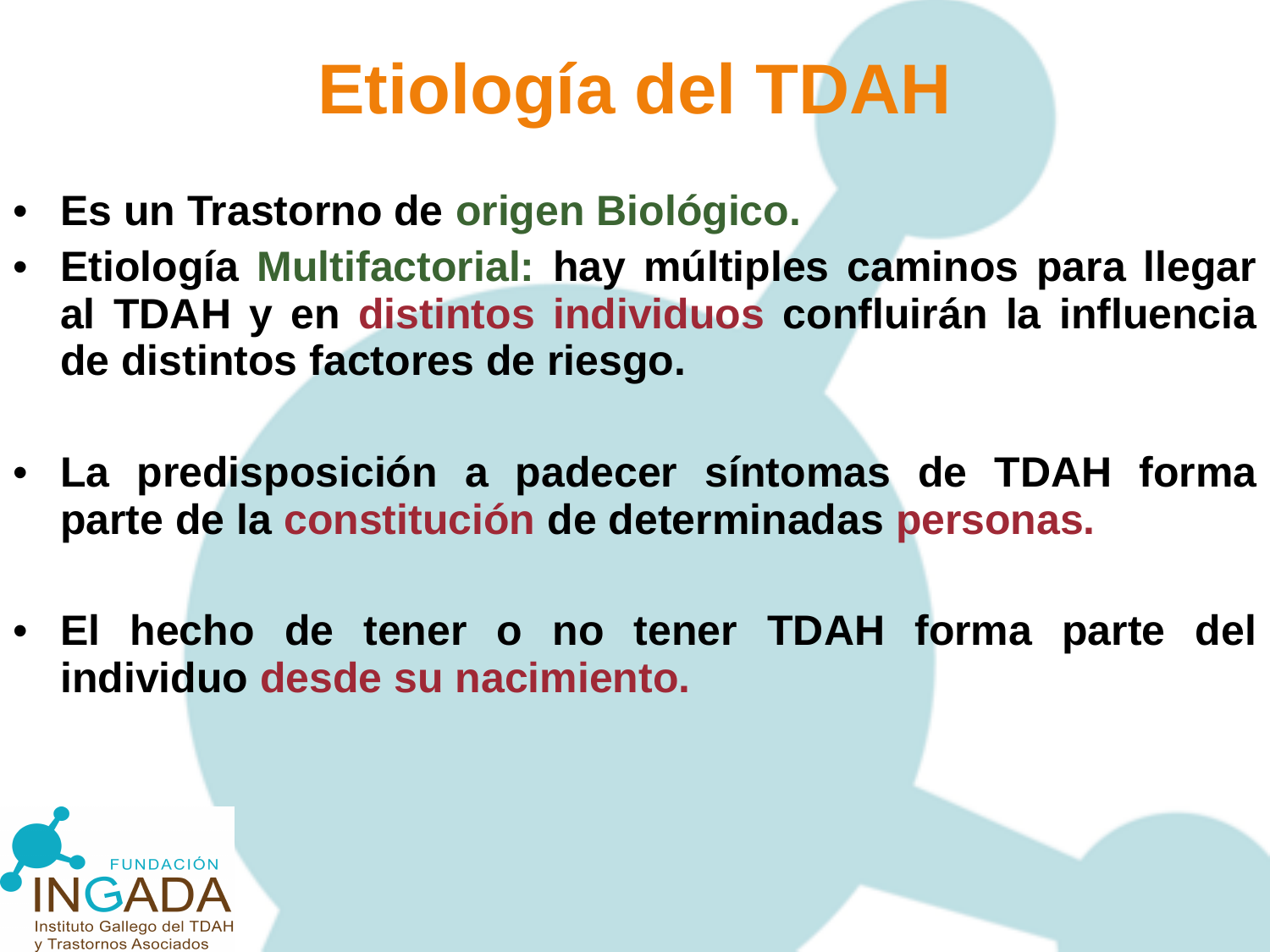

# Etiología del TDAH
Es un Trastorno de origen Biológico.
Etiología Multifactorial: hay múltiples caminos para llegar al TDAH y en distintos individuos confluirán la influencia de distintos factores de riesgo.

La predisposición a padecer síntomas de TDAH forma parte de la constitución de determinadas personas.

El hecho de tener o no tener TDAH forma parte del individuo desde su nacimiento.